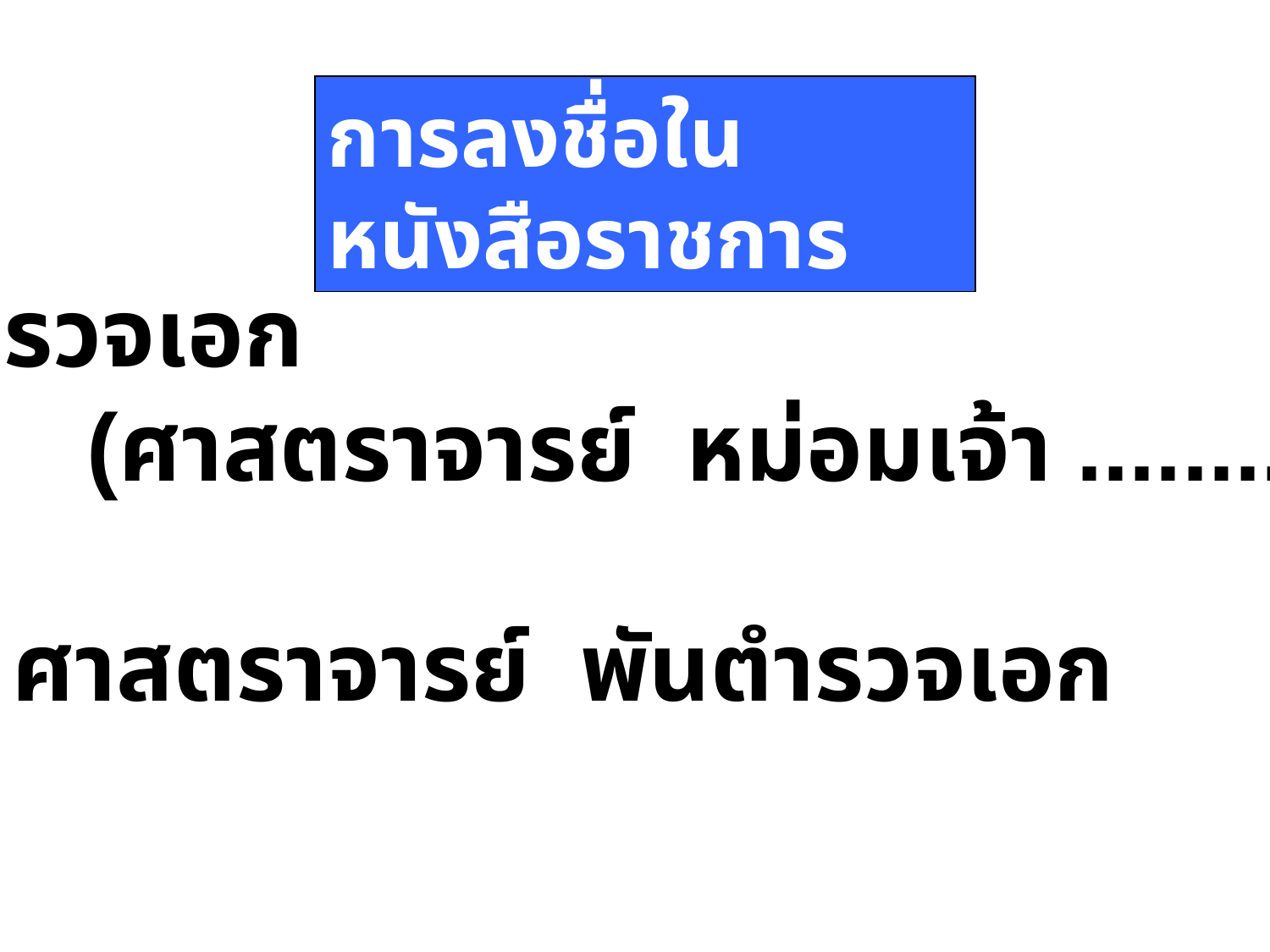

พันตำรวจเอก
            (ศาสตราจารย์  หม่อมเจ้า ..............)
การลงชื่อในหนังสือราชการ

ศาสตราจารย์  พันตำรวจเอก
                                          (หม่อมเจ้า ...............)